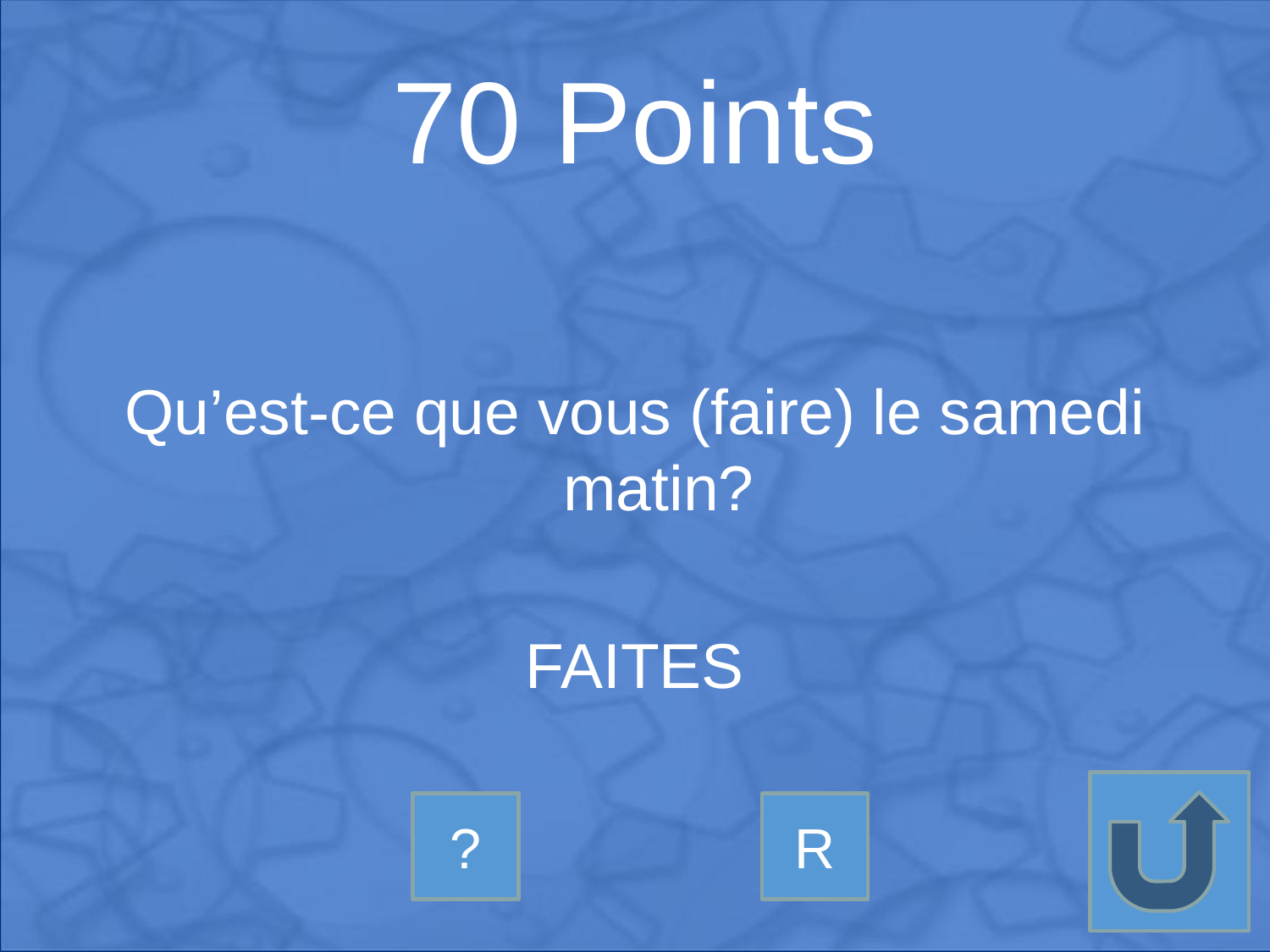

# 70 Points
Qu’est-ce que vous (faire) le samedi matin?

FAITES

?
R